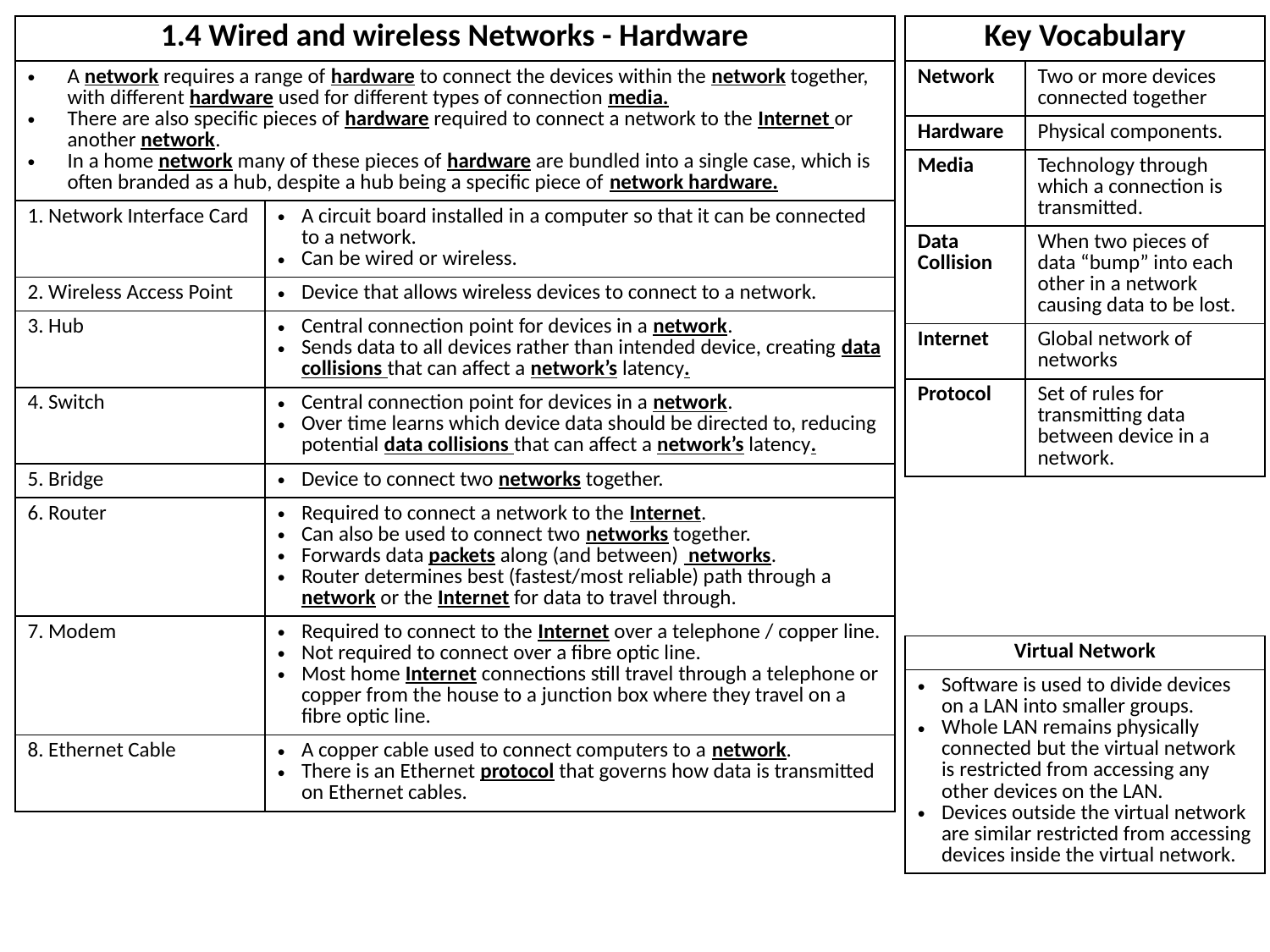

| Key Vocabulary |  |
| --- | --- |
| Network | Two or more devices connected together |
| Hardware | Physical components. |
| Media | Technology through which a connection is transmitted. |
| Data Collision | When two pieces of data “bump” into each other in a network causing data to be lost. |
| Internet | Global network of networks |
| Protocol | Set of rules for transmitting data between device in a network. |
| 1.4 Wired and wireless Networks - Hardware |  |
| --- | --- |
| A network requires a range of hardware to connect the devices within the network together, with different hardware used for different types of connection media. There are also specific pieces of hardware required to connect a network to the Internet or another network. In a home network many of these pieces of hardware are bundled into a single case, which is often branded as a hub, despite a hub being a specific piece of network hardware. |  |
| 1. Network Interface Card | A circuit board installed in a computer so that it can be connected to a network. Can be wired or wireless. |
| 2. Wireless Access Point | Device that allows wireless devices to connect to a network. |
| 3. Hub | Central connection point for devices in a network. Sends data to all devices rather than intended device, creating data collisions that can affect a network’s latency. |
| 4. Switch | Central connection point for devices in a network. Over time learns which device data should be directed to, reducing potential data collisions that can affect a network’s latency. |
| 5. Bridge | Device to connect two networks together. |
| 6. Router | Required to connect a network to the Internet. Can also be used to connect two networks together. Forwards data packets along (and between) networks. Router determines best (fastest/most reliable) path through a network or the Internet for data to travel through. |
| 7. Modem | Required to connect to the Internet over a telephone / copper line. Not required to connect over a fibre optic line. Most home Internet connections still travel through a telephone or copper from the house to a junction box where they travel on a fibre optic line. |
| 8. Ethernet Cable | A copper cable used to connect computers to a network. There is an Ethernet protocol that governs how data is transmitted on Ethernet cables. |
| Virtual Network |
| --- |
| Software is used to divide devices on a LAN into smaller groups. Whole LAN remains physically connected but the virtual network is restricted from accessing any other devices on the LAN. Devices outside the virtual network are similar restricted from accessing devices inside the virtual network. |